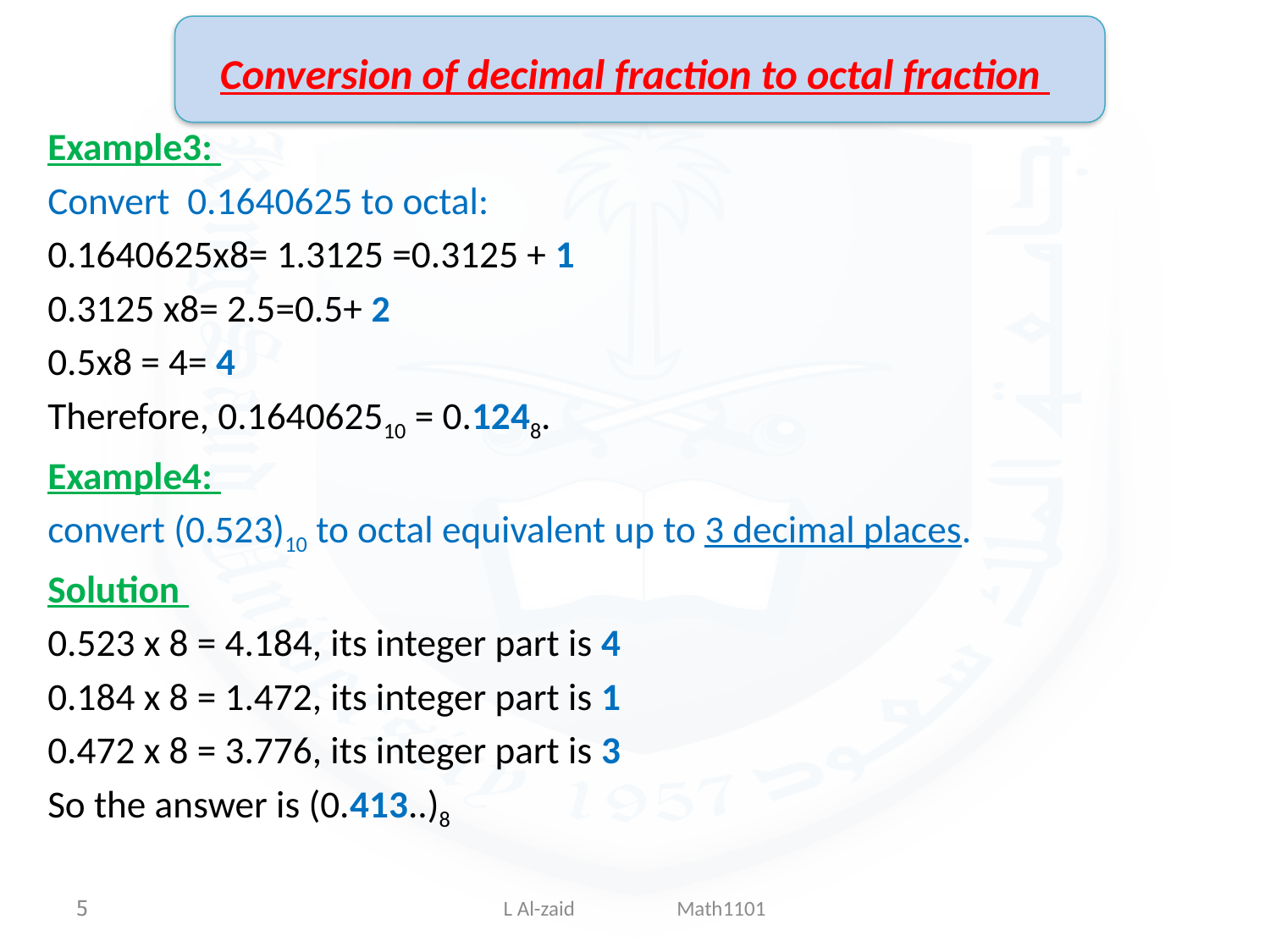

# Conversion of decimal fraction to octal fraction
Example3:
Convert  0.1640625 to octal:
0.1640625x8= 1.3125 =0.3125 + 1
0.3125 x8= 2.5=0.5+ 2
0.5x8 = 4= 4
Therefore, 0.164062510 = 0.1248.
Example4:
convert (0.523)10 to octal equivalent up to 3 decimal places.
Solution
0.523 x 8 = 4.184, its integer part is 4
0.184 x 8 = 1.472, its integer part is 1
0.472 x 8 = 3.776, its integer part is 3
So the answer is (0.413..)8
5
L Al-zaid                     Math1101